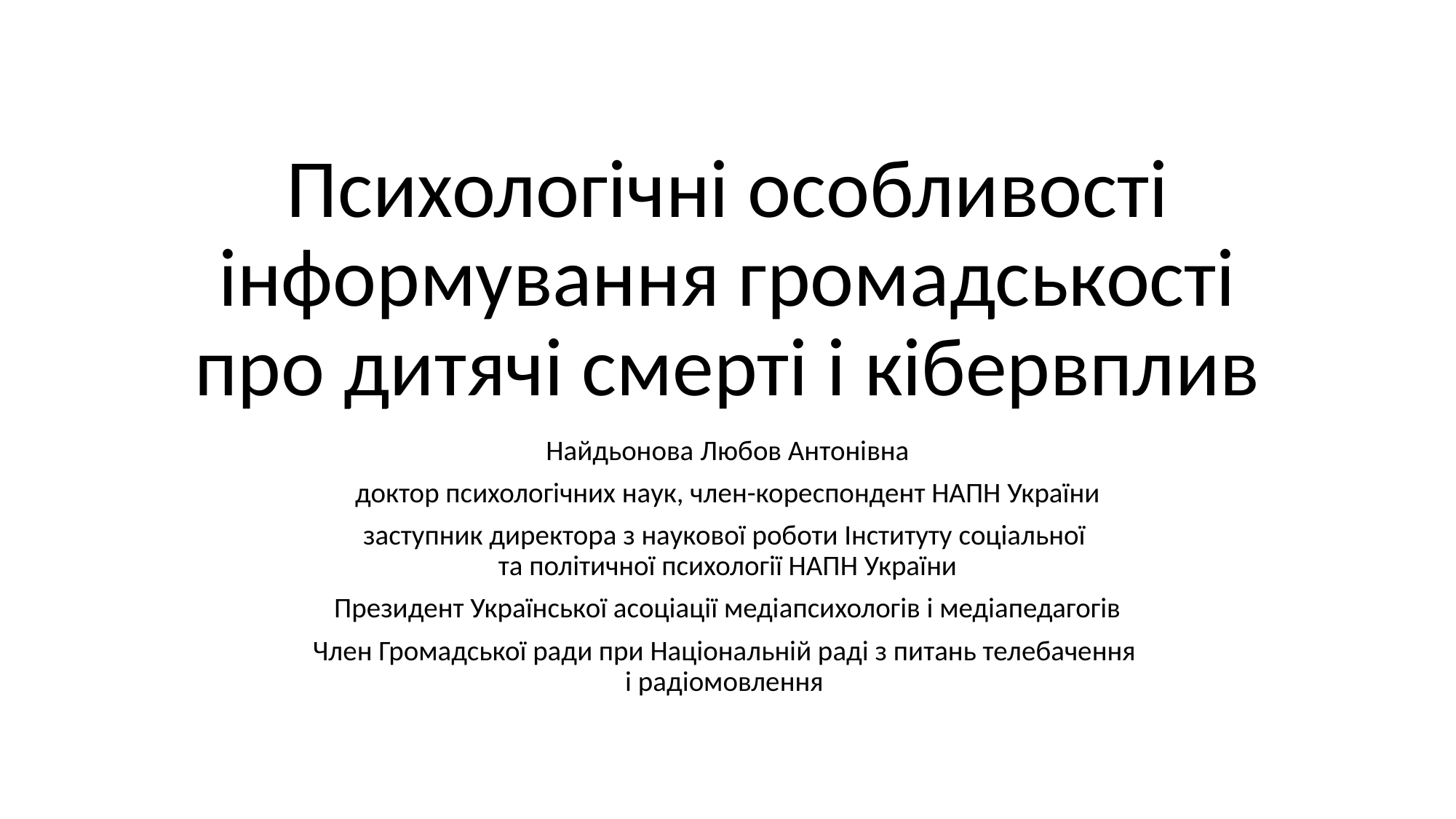

# Психологічні особливості інформування громадськості про дитячі смерті і кібервплив
Найдьонова Любов Антонівна
доктор психологічних наук, член-кореспондент НАПН України
заступник директора з наукової роботи Інституту соціальної
та політичної психології НАПН України
Президент Української асоціації медіапсихологів і медіапедагогів
Член Громадської ради при Національній раді з питань телебачення
і радіомовлення